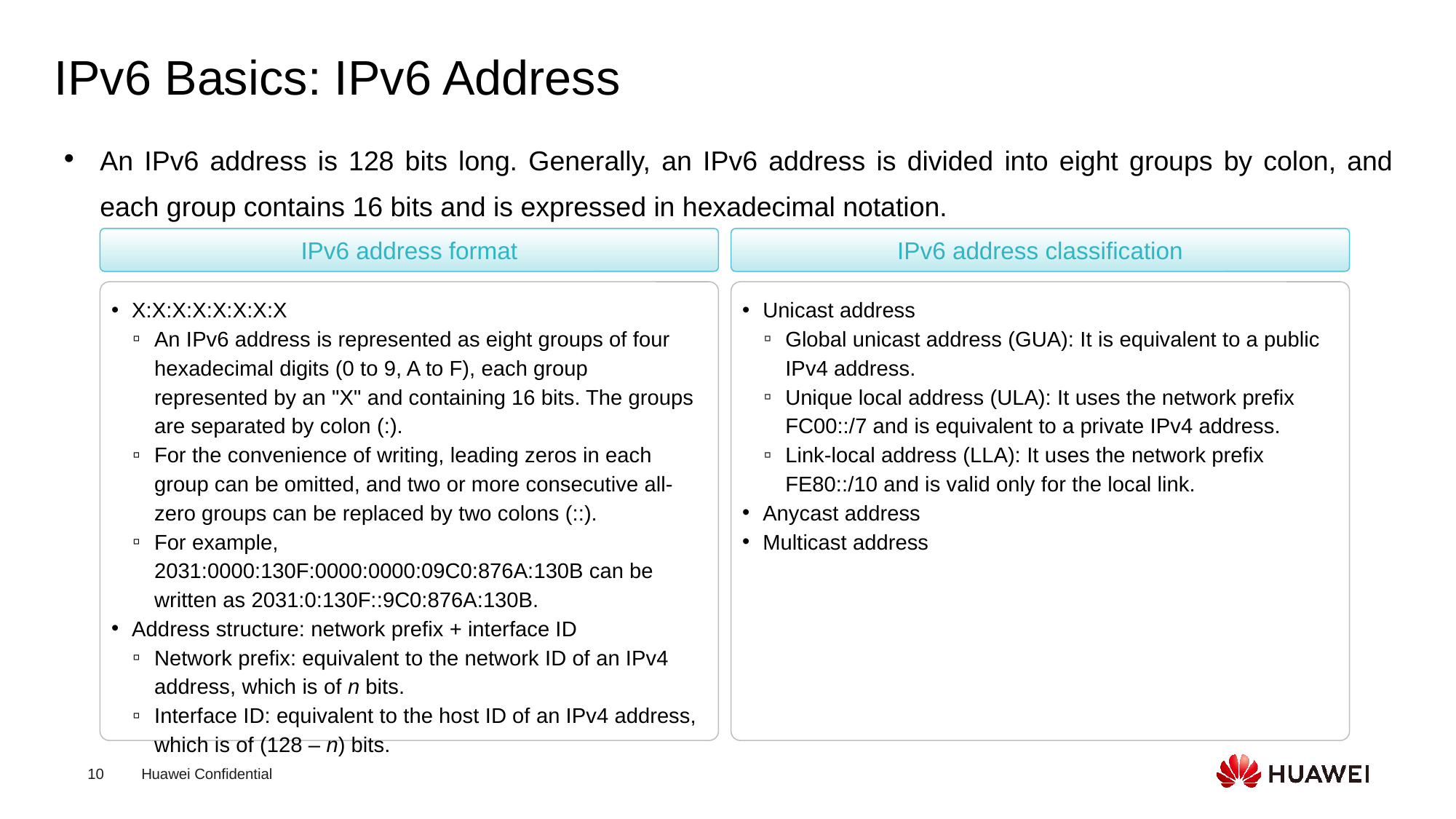

# IPv6 Basics: IPv6 Address
An IPv6 address is 128 bits long. Generally, an IPv6 address is divided into eight groups by colon, and each group contains 16 bits and is expressed in hexadecimal notation.

IPv6 address format
IPv6 address classification
X:X:X:X:X:X:X:X
An IPv6 address is represented as eight groups of four hexadecimal digits (0 to 9, A to F), each group represented by an "X" and containing 16 bits. The groups are separated by colon (:).
For the convenience of writing, leading zeros in each group can be omitted, and two or more consecutive all-zero groups can be replaced by two colons (::).
For example, 2031:0000:130F:0000:0000:09C0:876A:130B can be written as 2031:0:130F::9C0:876A:130B.
Address structure: network prefix + interface ID
Network prefix: equivalent to the network ID of an IPv4 address, which is of n bits.
Interface ID: equivalent to the host ID of an IPv4 address, which is of (128 – n) bits.
Unicast address
Global unicast address (GUA): It is equivalent to a public IPv4 address.
Unique local address (ULA): It uses the network prefix FC00::/7 and is equivalent to a private IPv4 address.
Link-local address (LLA): It uses the network prefix FE80::/10 and is valid only for the local link.
Anycast address
Multicast address